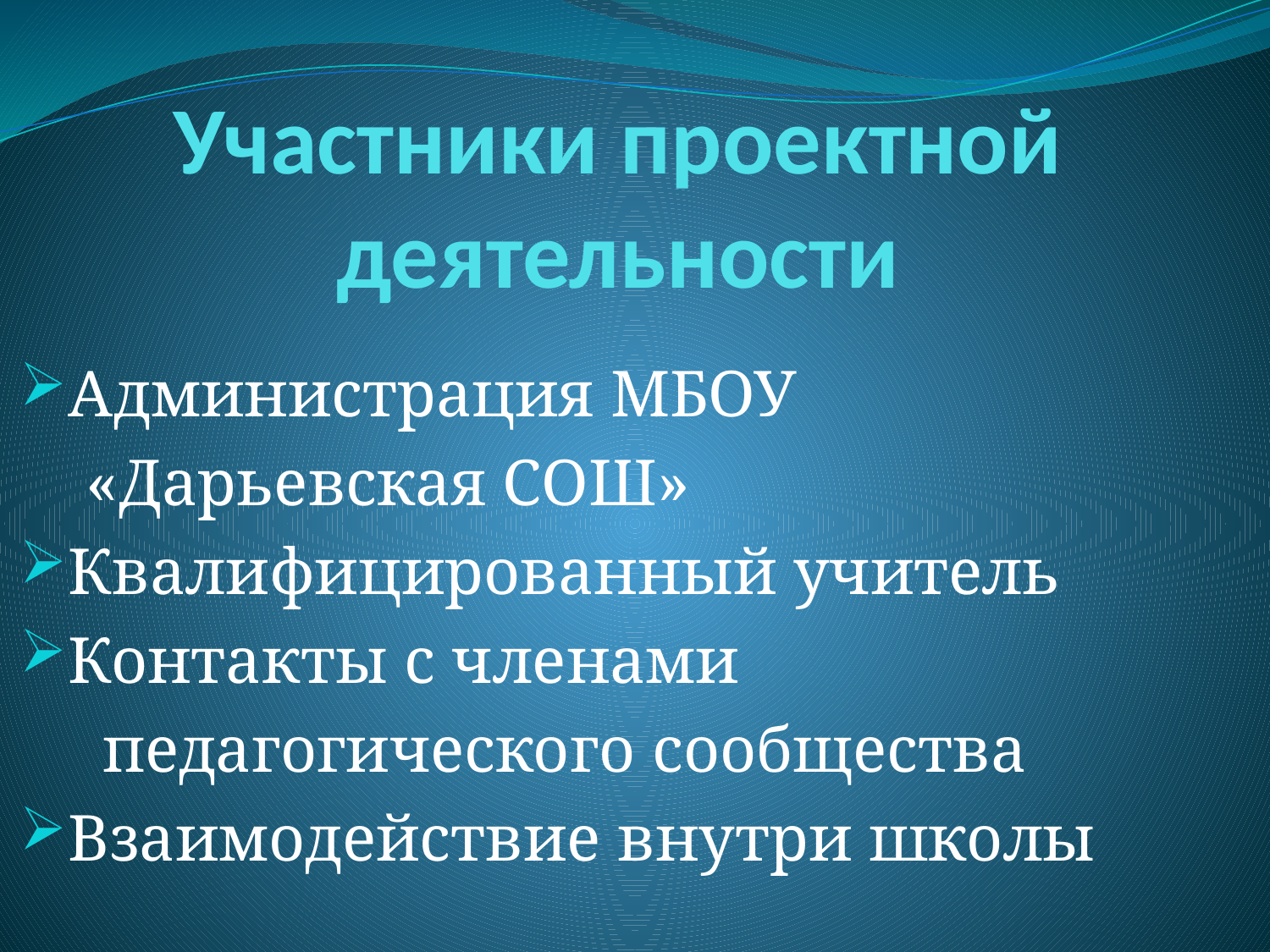

# Участники проектной деятельности
Администрация МБОУ
    «Дарьевская СОШ»
Квалифицированный учитель
Контакты с членами
     педагогического сообщества
Взаимодействие внутри школы